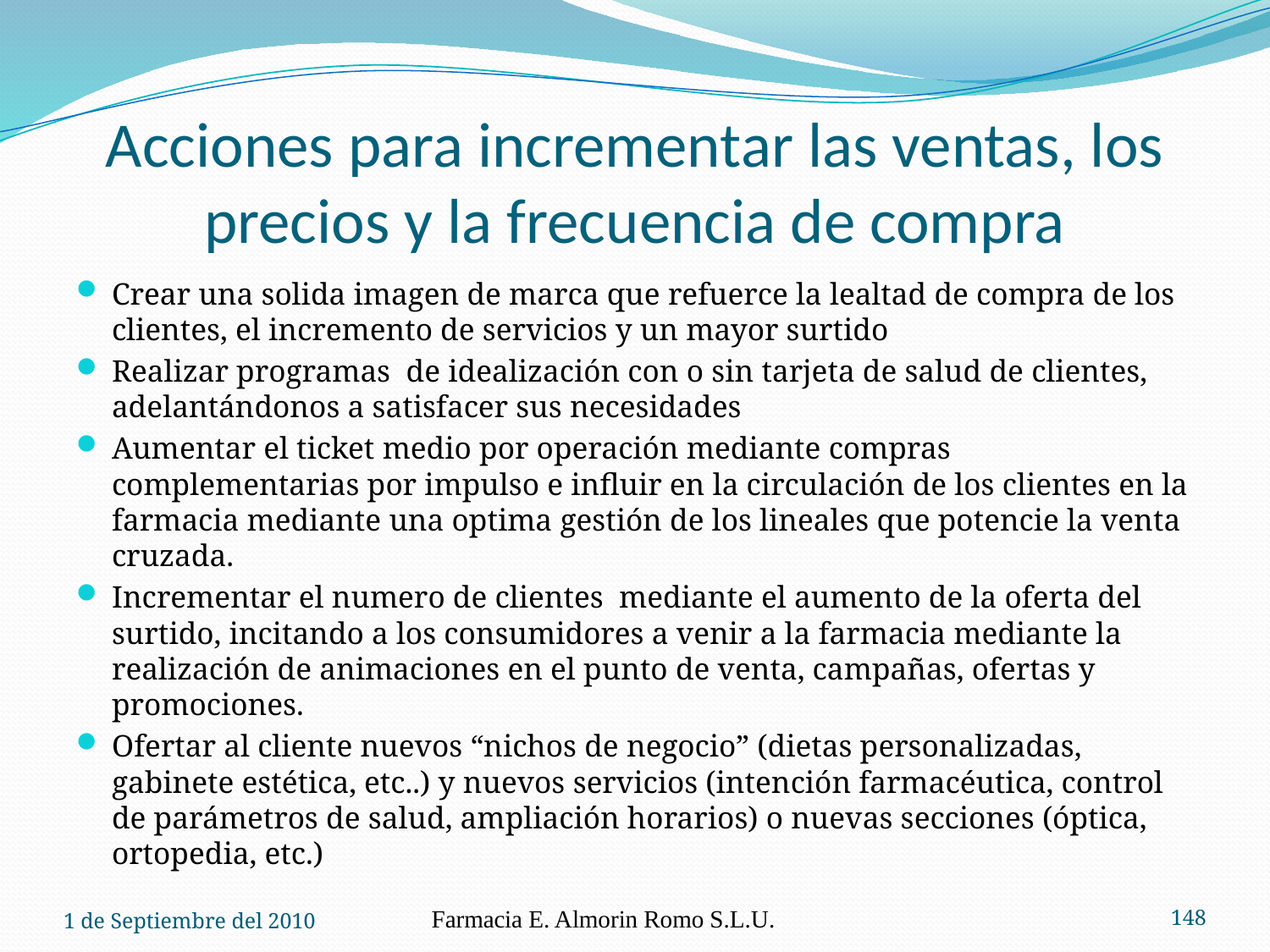

# Acciones para incrementar las ventas, los precios y la frecuencia de compra
Crear una solida imagen de marca que refuerce la lealtad de compra de los clientes, el incremento de servicios y un mayor surtido
Realizar programas  de idealización con o sin tarjeta de salud de clientes, adelantándonos a satisfacer sus necesidades
Aumentar el ticket medio por operación mediante compras complementarias por impulso e influir en la circulación de los clientes en la farmacia mediante una optima gestión de los lineales que potencie la venta cruzada.
Incrementar el numero de clientes  mediante el aumento de la oferta del surtido, incitando a los consumidores a venir a la farmacia mediante la realización de animaciones en el punto de venta, campañas, ofertas y promociones.
Ofertar al cliente nuevos “nichos de negocio” (dietas personalizadas, gabinete estética, etc..) y nuevos servicios (intención farmacéutica, control de parámetros de salud, ampliación horarios) o nuevas secciones (óptica, ortopedia, etc.)
1 de Septiembre del 2010
Farmacia E. Almorin Romo S.L.U.
148